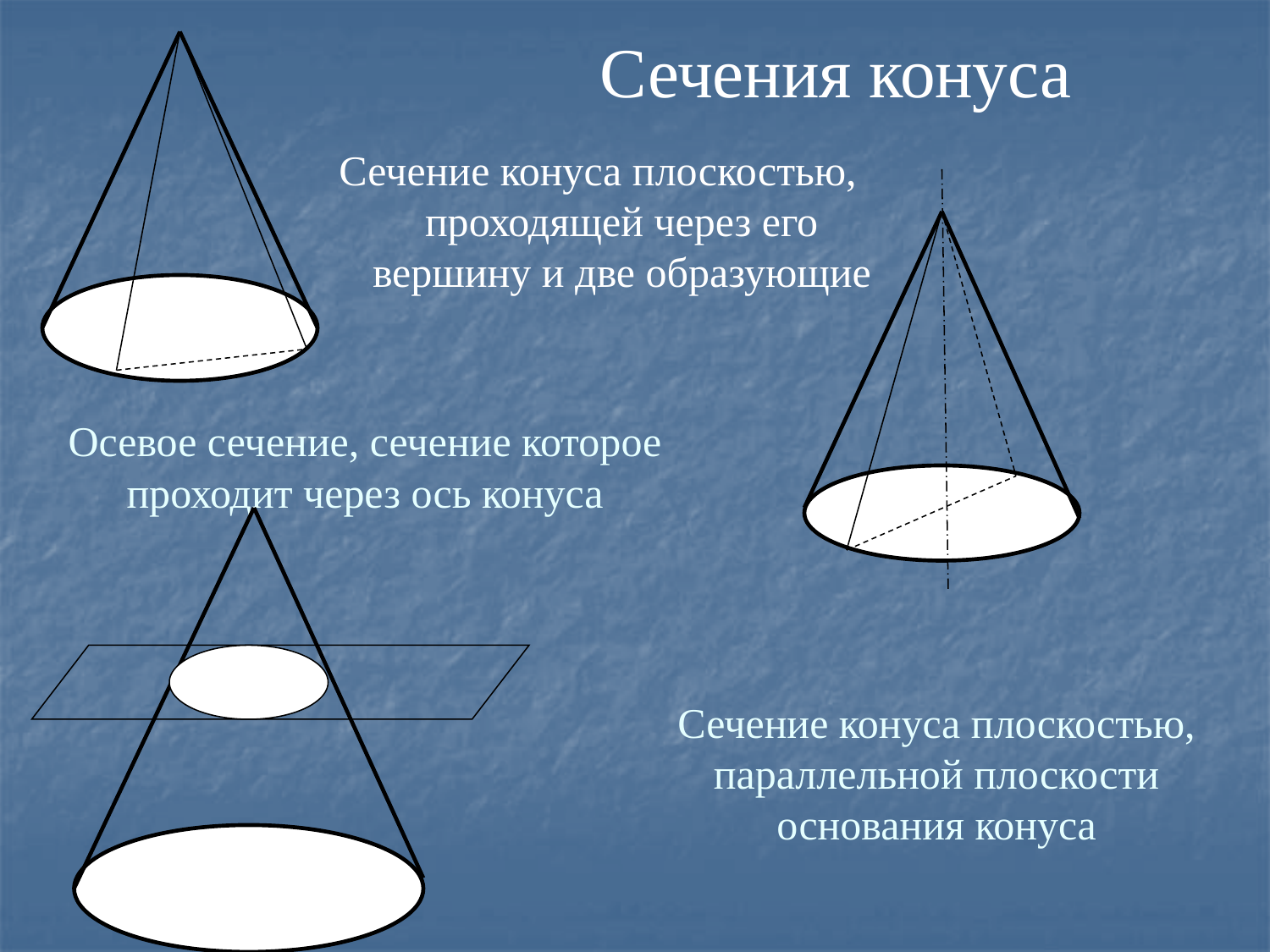

Сечения конуса

Сечение конуса плоскостью, проходящей через его вершину и две образующие

Осевое сечение, сечение которое проходит через ось конуса

Сечение конуса плоскостью, параллельной плоскости основания конуса